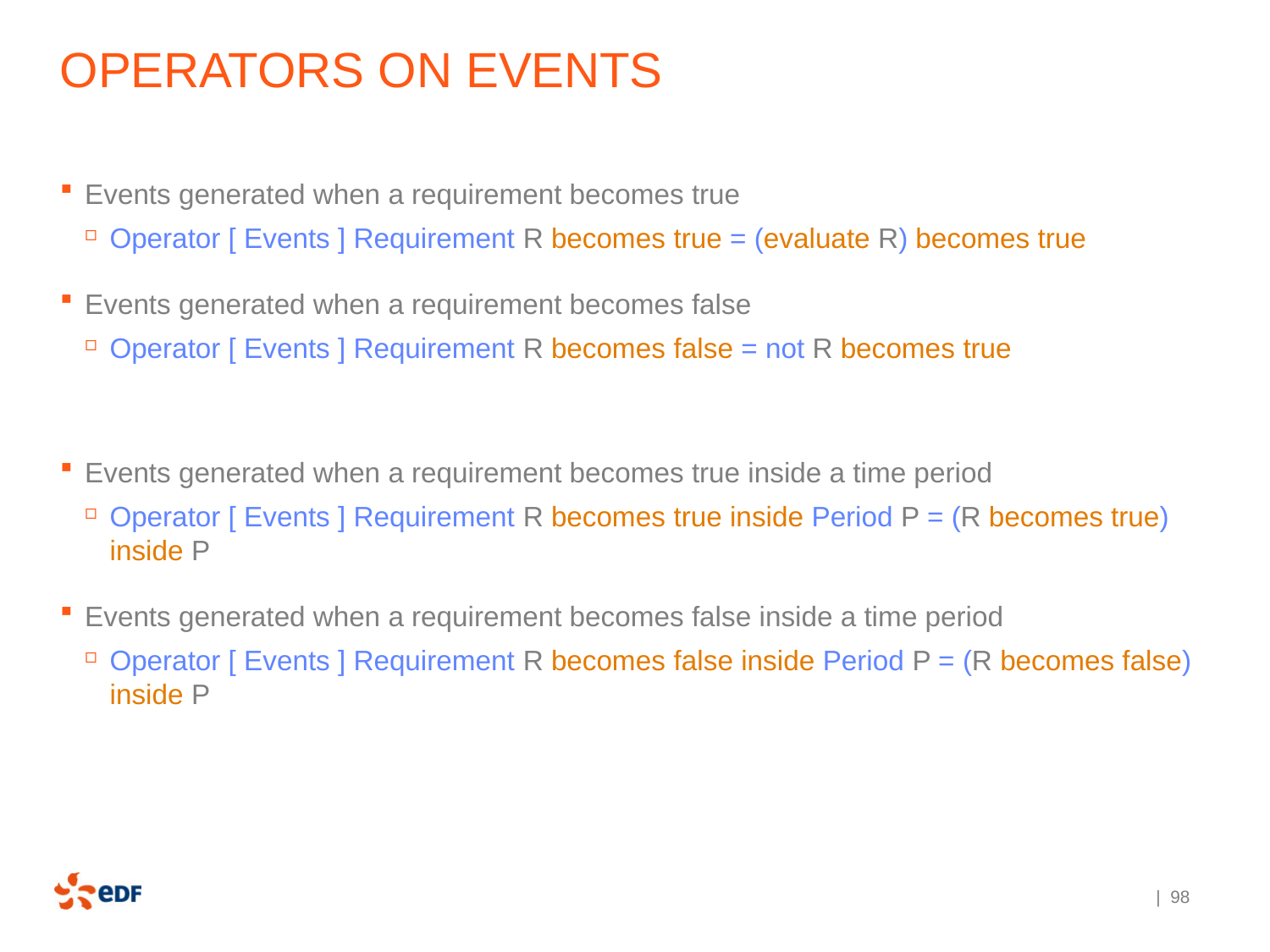

# operators on events
Events generated when a requirement becomes true
Operator [ Events ] Requirement R becomes true = (evaluate R) becomes true
Events generated when a requirement becomes false
Operator [ Events ] Requirement R becomes false = not R becomes true

Events generated when a requirement becomes true inside a time period
Operator [ Events ] Requirement R becomes true inside Period P = (R becomes true) inside P
Events generated when a requirement becomes false inside a time period
Operator [ Events ] Requirement R becomes false inside Period P = (R becomes false) inside P